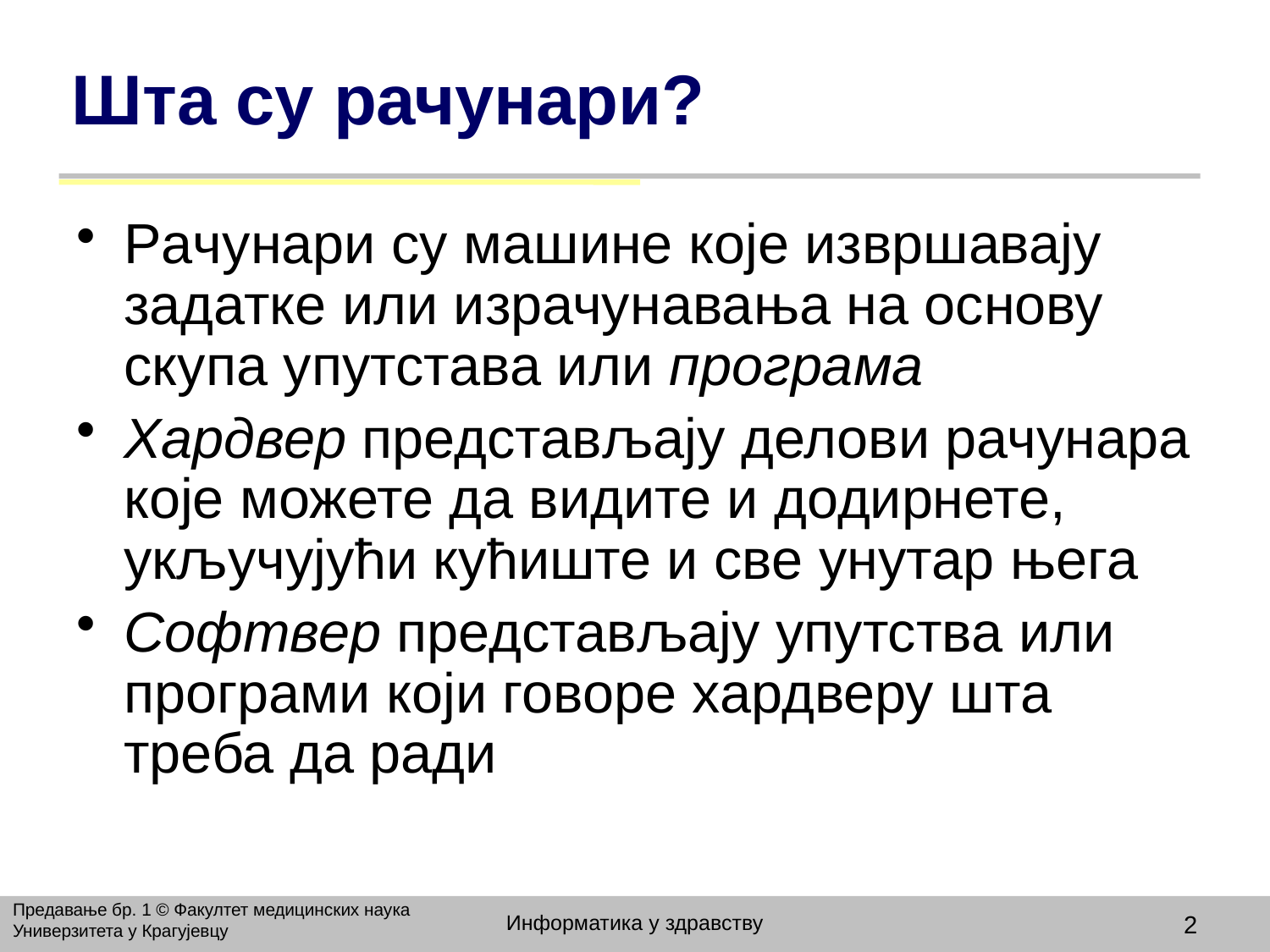

# Шта су рачунари?
Рачунари су машине које извршавају задатке или израчунавања на основу скупа упутстава или програма
Хардвер представљају делови рачунара које можете да видите и додирнете, укључујући кућиште и све унутар њега
Софтвер представљају упутства или програми који говоре хардверу шта треба да ради
Предавање бр. 1 © Факултет медицинских наука Универзитета у Крагујевцу
Информатика у здравству
2